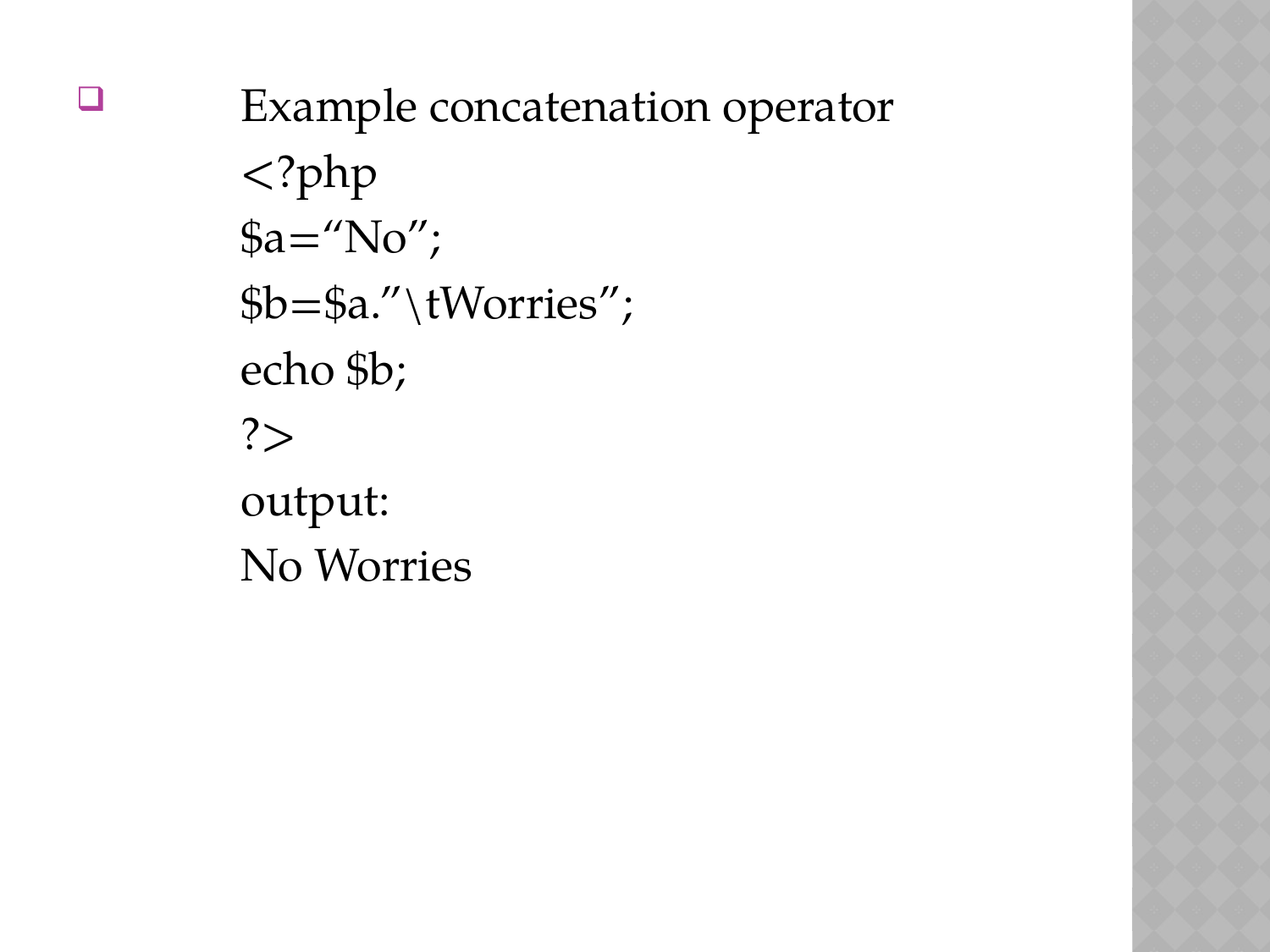

Example concatenation operator
		<?php
		$a=“No”;
		$b=$a.”\tWorries”;
		echo $b;
 		?>
		output:
		No Worries